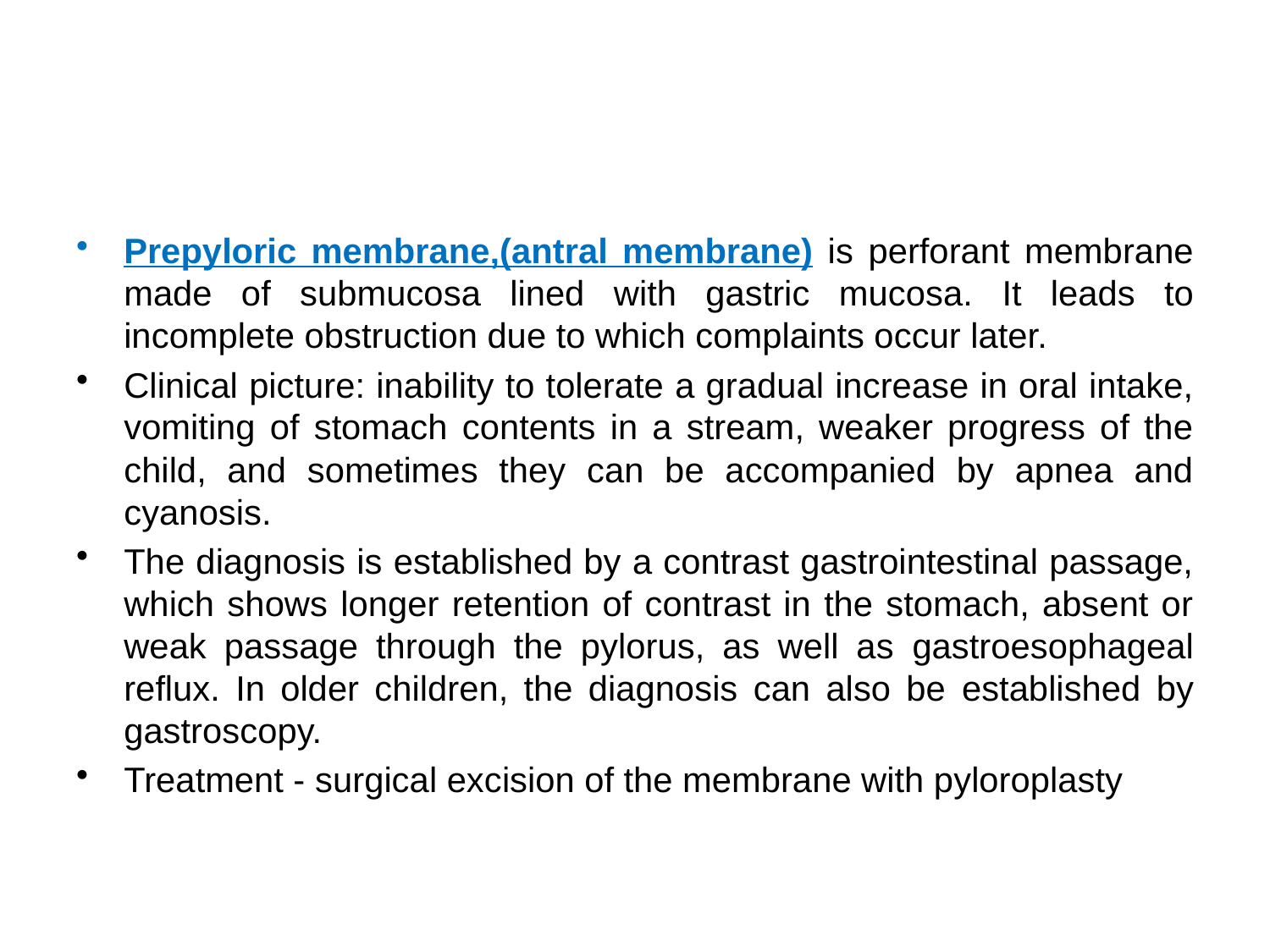

#
Prepyloric membrane‚(antral membrane) is perforant membrane made of submucosa lined with gastric mucosa. It leads to incomplete obstruction due to which complaints occur later.
Clinical picture: inability to tolerate a gradual increase in oral intake, vomiting of stomach contents in a stream, weaker progress of the child, and sometimes they can be accompanied by apnea and cyanosis.
The diagnosis is established by a contrast gastrointestinal passage, which shows longer retention of contrast in the stomach, absent or weak passage through the pylorus, as well as gastroesophageal reflux. In older children, the diagnosis can also be established by gastroscopy.
Treatment - surgical excision of the membrane with pyloroplasty